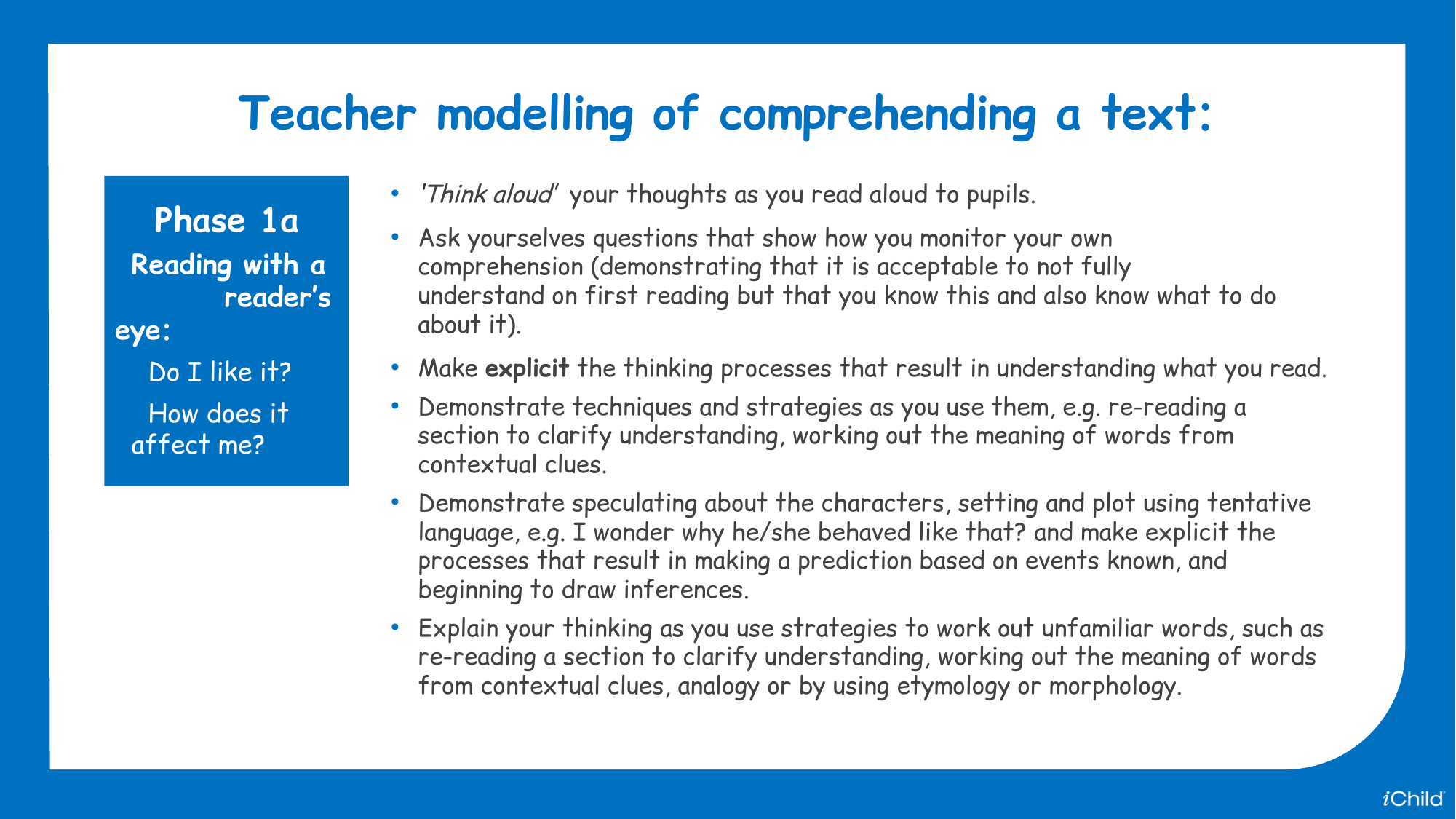

Teacher modelling of comprehending a text:
‘Think aloud’  your thoughts as you read aloud to pupils.
Ask yourselves questions that show how you monitor your own
comprehension (demonstrating that it is acceptable to not fully
understand on first reading but that you know this and also know what to do about it).
Make explicit the thinking processes that result in understanding what you read.
Demonstrate techniques and strategies as you use them, e.g. re-reading a
section to clarify understanding, working out the meaning of words from contextual clues.
Demonstrate speculating about the characters, setting and plot using tentative language, e.g. I wonder why he/she behaved like that? and make explicit the processes that result in making a prediction based on events known, and beginning to draw inferences.
Explain your thinking as you use strategies to work out unfamiliar words, such as re-reading a section to clarify understanding, working out the meaning of words from contextual clues, analogy or by using etymology or morphology.
Phase 1a
Reading with a
	reader’s eye:
Do I like it?
How does it
affect me?